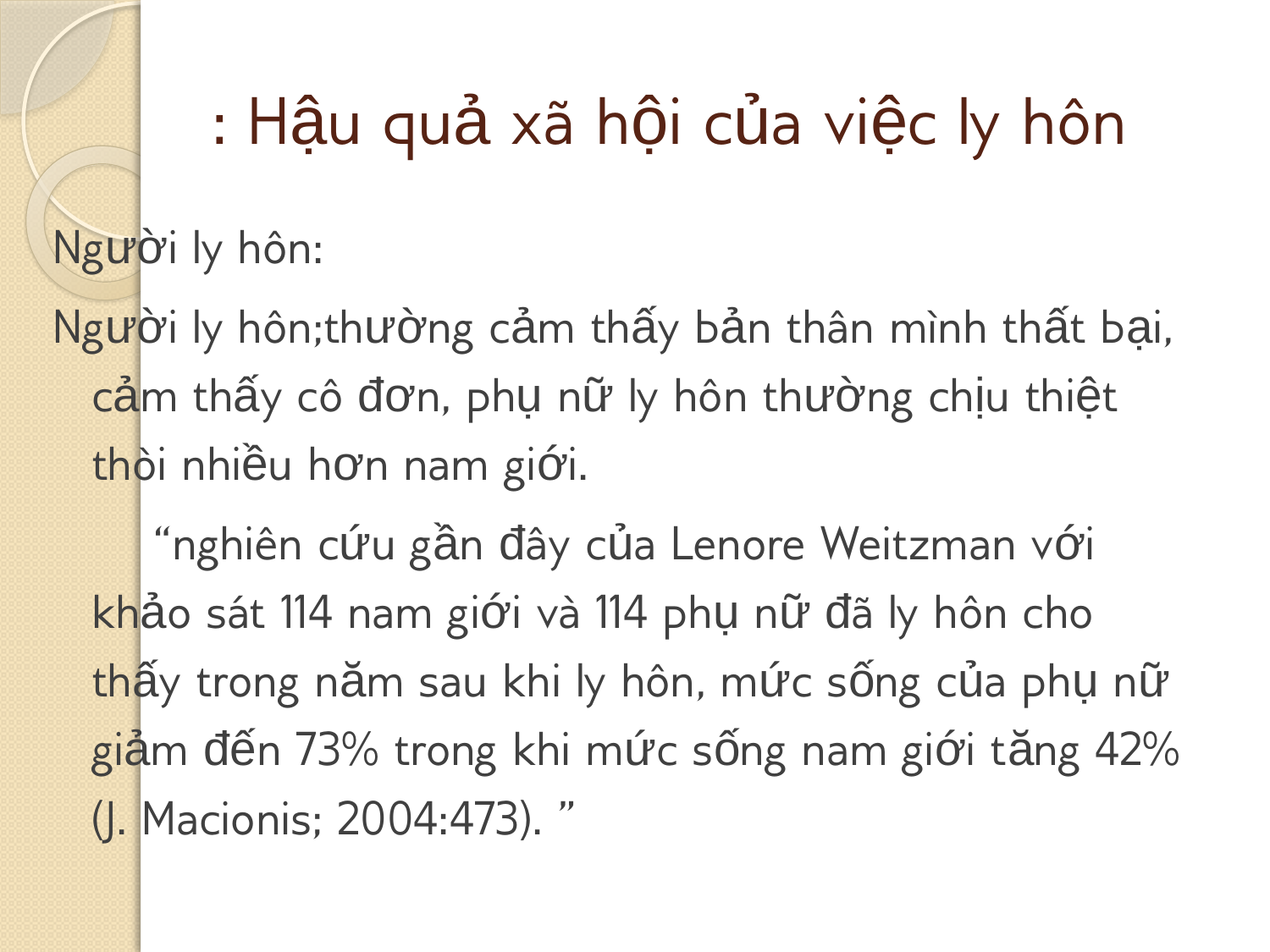

# : Hậu quả xã hội của việc ly hôn
Người ly hôn:
Người ly hôn;thường cảm thấy bản thân mình thất bại, cảm thấy cô đơn, phụ nữ ly hôn thường chịu thiệt thòi nhiều hơn nam giới.
       “nghiên cứu gần đây của Lenore Weitzman với khảo sát 114 nam giới và 114 phụ nữ đã ly hôn cho thấy trong năm sau khi ly hôn, mức sống của phụ nữ giảm đến 73% trong khi mức sống nam giới tăng 42% (J. Macionis; 2004:473). ”